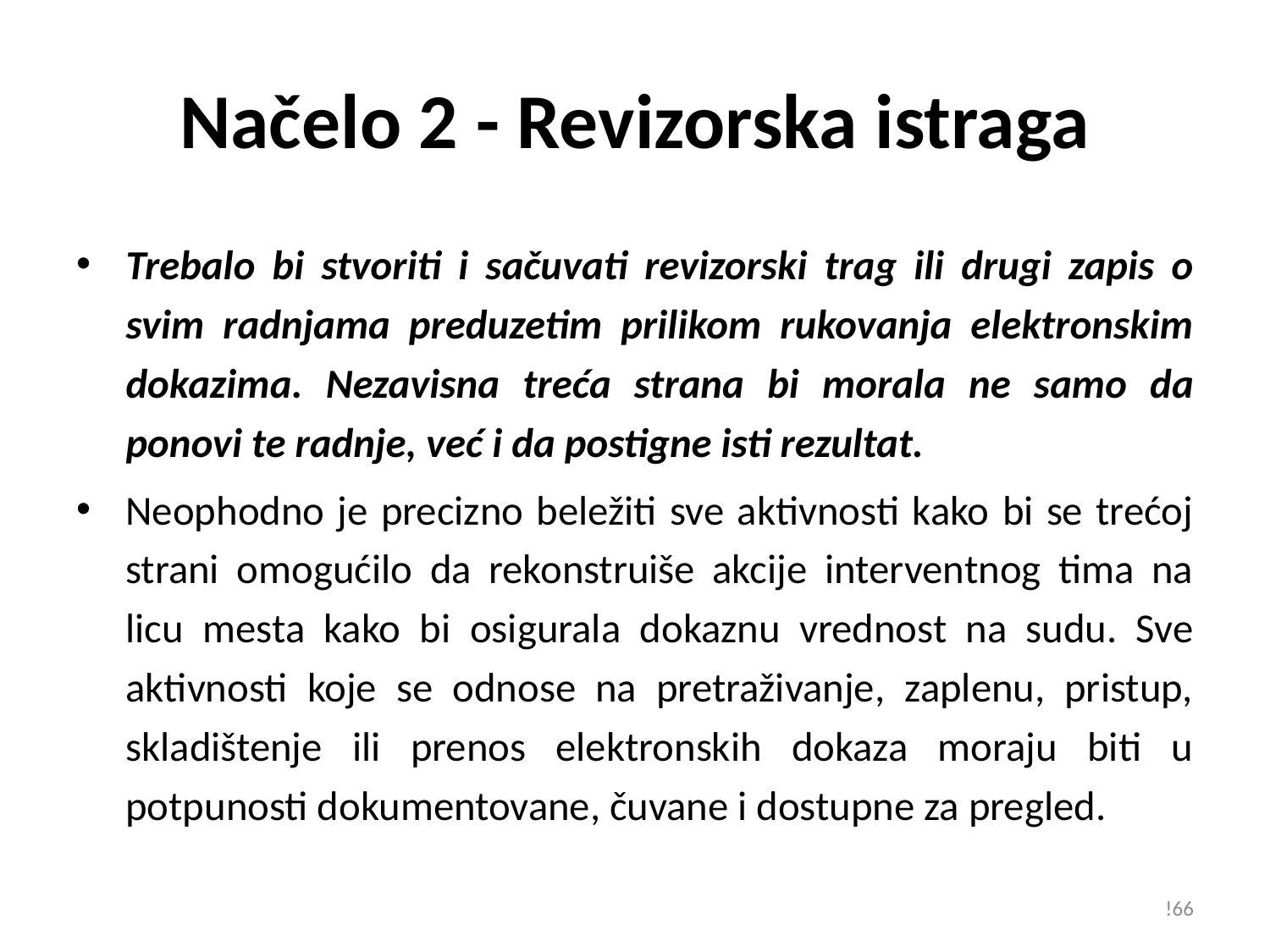

# Načelo 2 - Revizorska istraga
Trebalo bi stvoriti i sačuvati revizorski trag ili drugi zapis o svim radnjama preduzetim prilikom rukovanja elektronskim dokazima. Nezavisna treća strana bi morala ne samo da ponovi te radnje, već i da postigne isti rezultat.
Neophodno je precizno beležiti sve aktivnosti kako bi se trećoj strani omogućilo da rekonstruiše akcije interventnog tima na licu mesta kako bi osigurala dokaznu vrednost na sudu. Sve aktivnosti koje se odnose na pretraživanje, zaplenu, pristup, skladištenje ili prenos elektronskih dokaza moraju biti u potpunosti dokumentovane, čuvane i dostupne za pregled.

!66